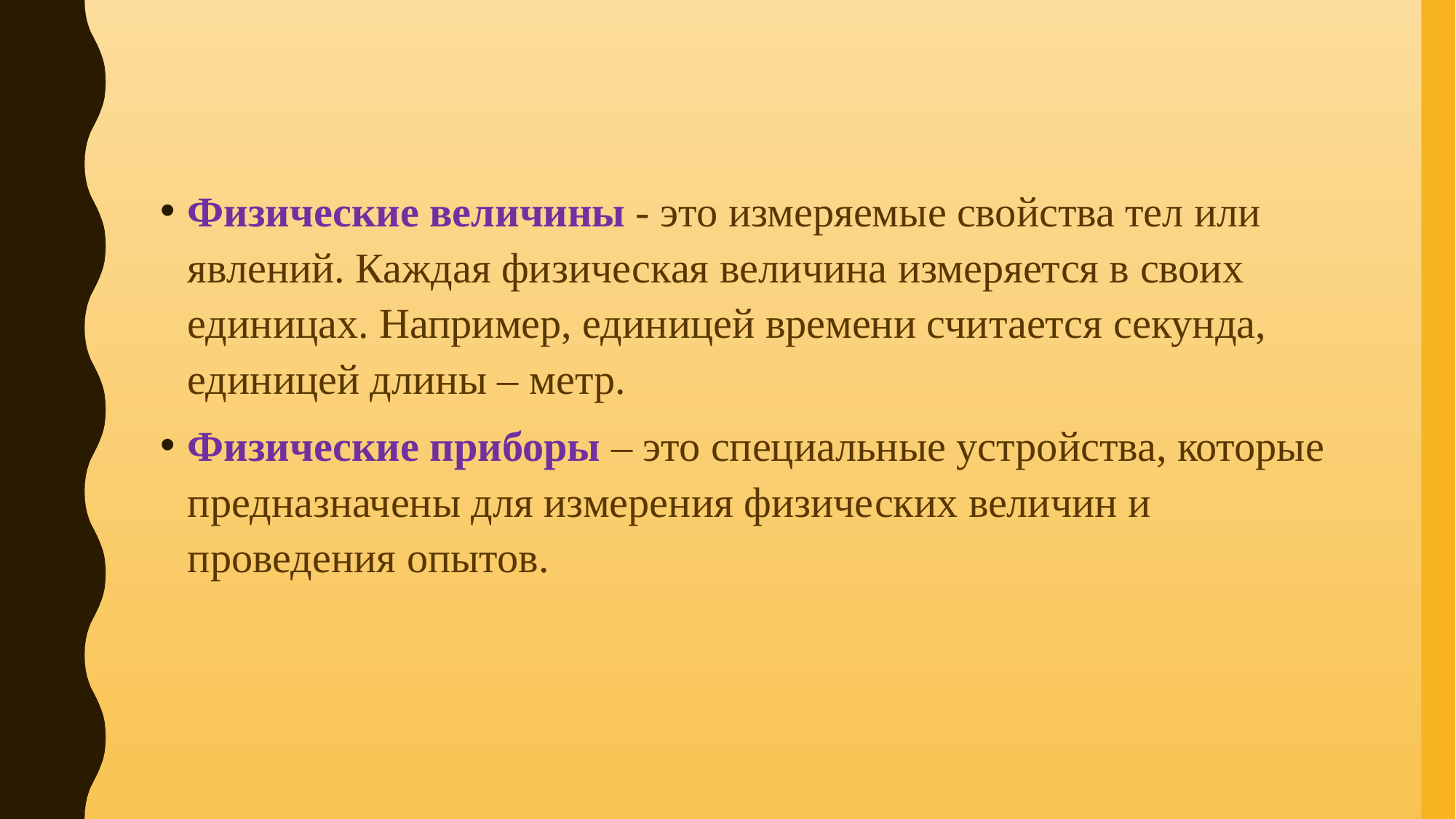

Физические величины - это измеряемые свойства тел или явлений. Каждая физическая величина измеряется в своих единицах. Например, единицей времени считается секунда, единицей длины – метр.
Физические приборы – это специальные устройства, которые предназначены для измерения физических величин и проведения опытов.